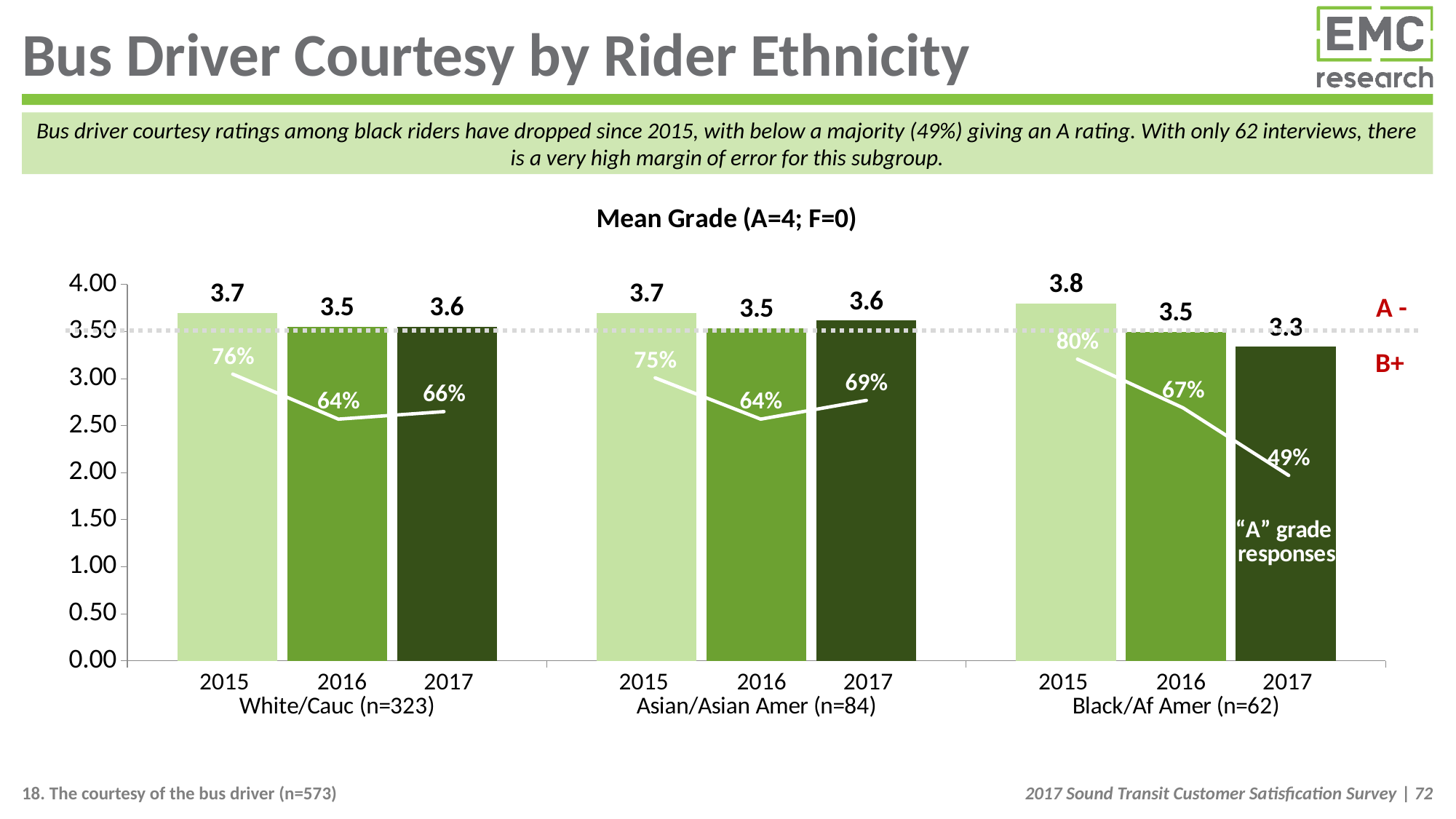

# Bus Driver Courtesy by Rider Ethnicity
Bus driver courtesy ratings among black riders have dropped since 2015, with below a majority (49%) giving an A rating. With only 62 interviews, there is a very high margin of error for this subgroup.

### Chart: Mean Grade (A=4; F=0)

| Category | 2015 | 2016 | 2017 |
|---|---|---|---|
| 2015            2016          2017
White/Cauc (n=323) | 3.7 | 3.548223214740197 | 3.553530097564315 |
| 2015            2016          2017
Asian/Asian Amer (n=84) | 3.7 | 3.534523516357086 | 3.616556512312272 |
| 2015            2016          2017
Black/Af Amer (n=62) | 3.8 | 3.497057080238197 | 3.3388128342795924 |

### Chart

| Category |   | A Grade
Responses |
|---|---|---|
A -
B+
18. The courtesy of the bus driver (n=573)